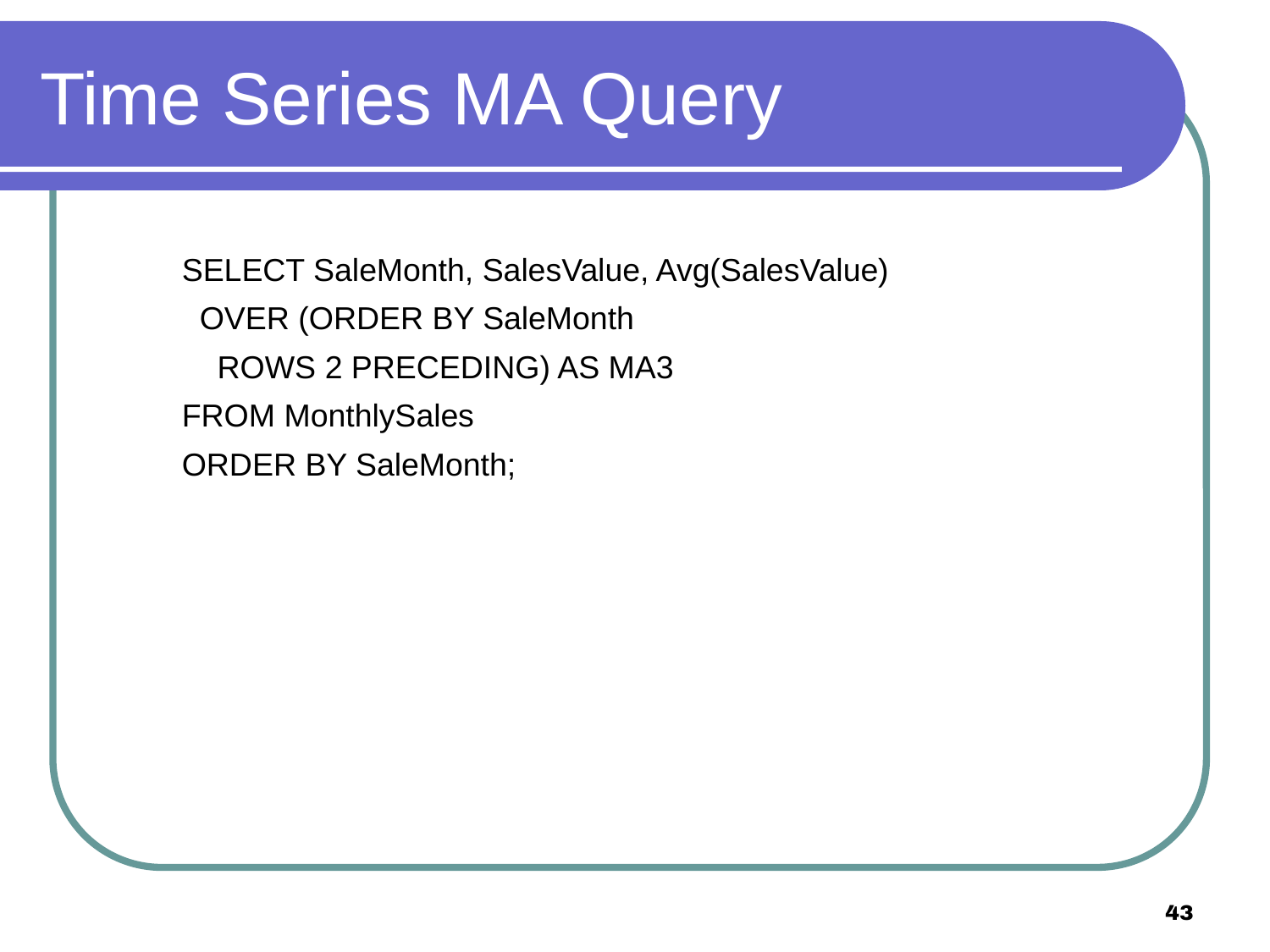

# Time Series MA Query
SELECT SaleMonth, SalesValue, Avg(SalesValue)
  OVER (ORDER BY SaleMonth
    ROWS 2 PRECEDING) AS MA3
FROM MonthlySales
ORDER BY SaleMonth;
43